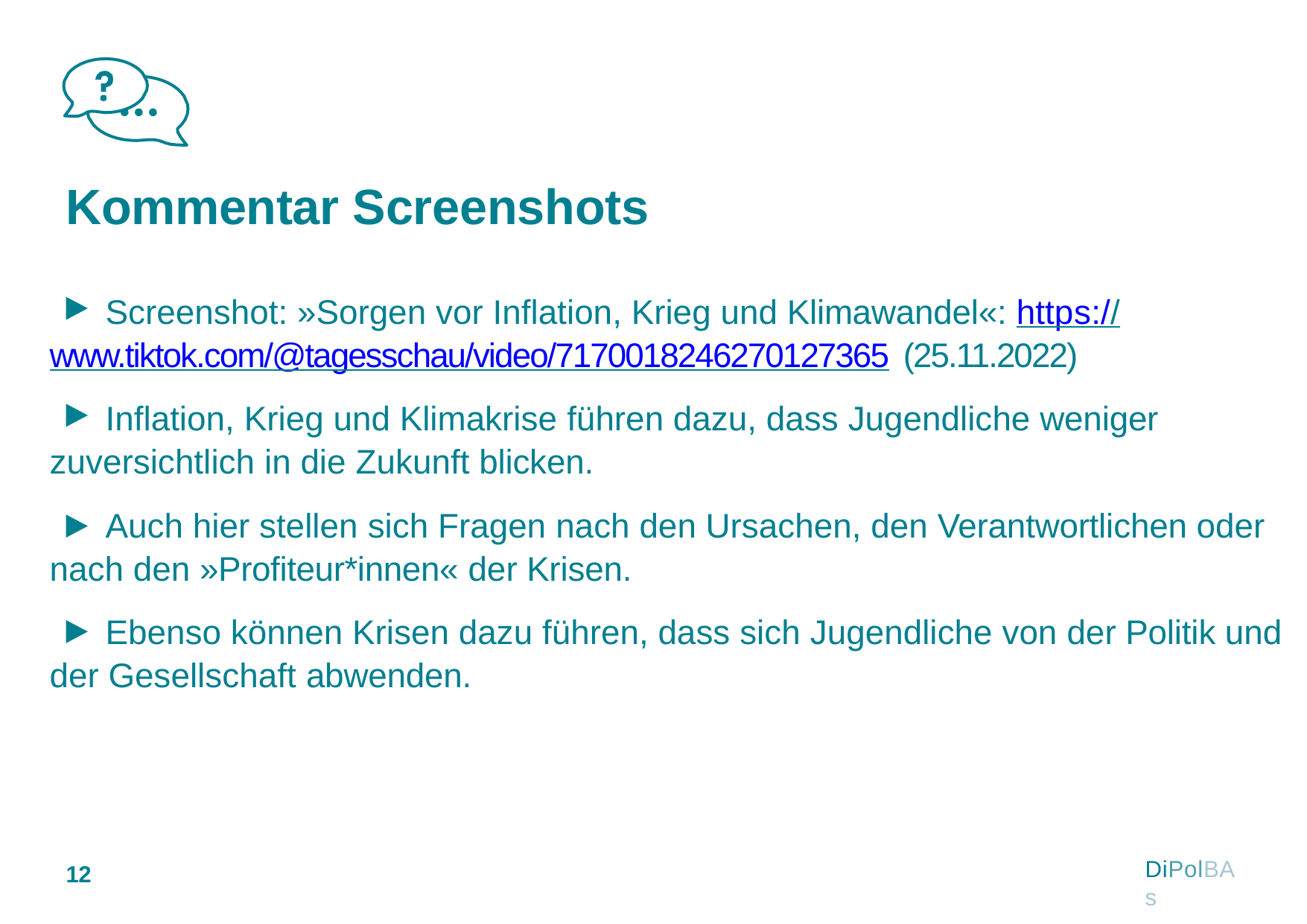

# Kommentar Screenshots
Screenshot: »Sorgen vor Inflation, Krieg und Klimawandel«: https:// www.tiktok.com/@tagesschau/video/7170018246270127365 (25.11.2022)
Inflation, Krieg und Klimakrise führen dazu, dass Jugendliche weniger zuversichtlich in die Zukunft blicken.
Auch hier stellen sich Fragen nach den Ursachen, den Verantwortlichen oder nach den »Profiteur*innen« der Krisen.
Ebenso können Krisen dazu führen, dass sich Jugendliche von der Politik und der Gesellschaft abwenden.

DiPolBAs
12